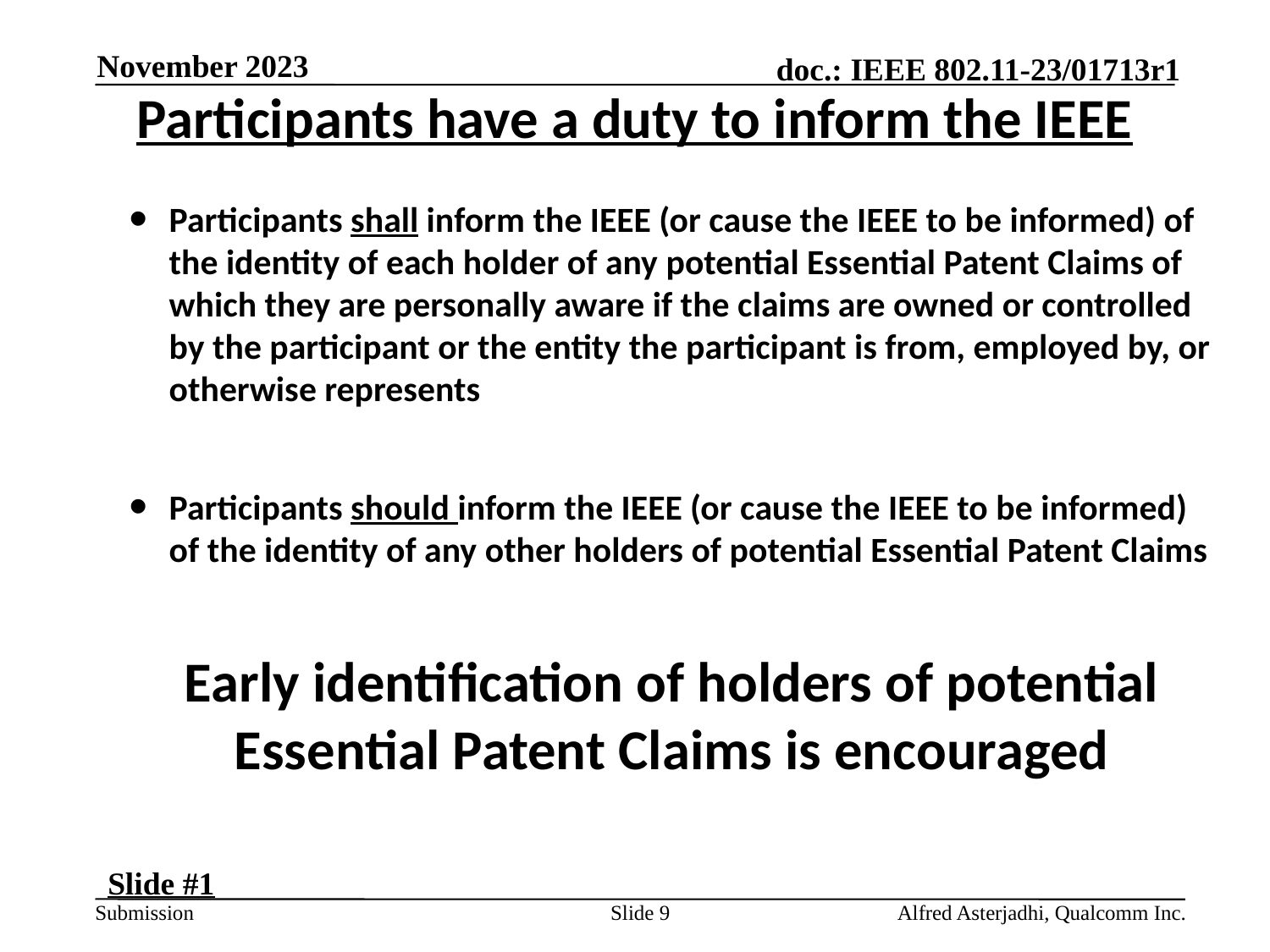

November 2023
# Participants have a duty to inform the IEEE
Participants shall inform the IEEE (or cause the IEEE to be informed) of the identity of each holder of any potential Essential Patent Claims of which they are personally aware if the claims are owned or controlled by the participant or the entity the participant is from, employed by, or otherwise represents

Participants should inform the IEEE (or cause the IEEE to be informed) of the identity of any other holders of potential Essential Patent Claims

Early identification of holders of potential Essential Patent Claims is encouraged

Slide #1
Slide 9
Alfred Asterjadhi, Qualcomm Inc.